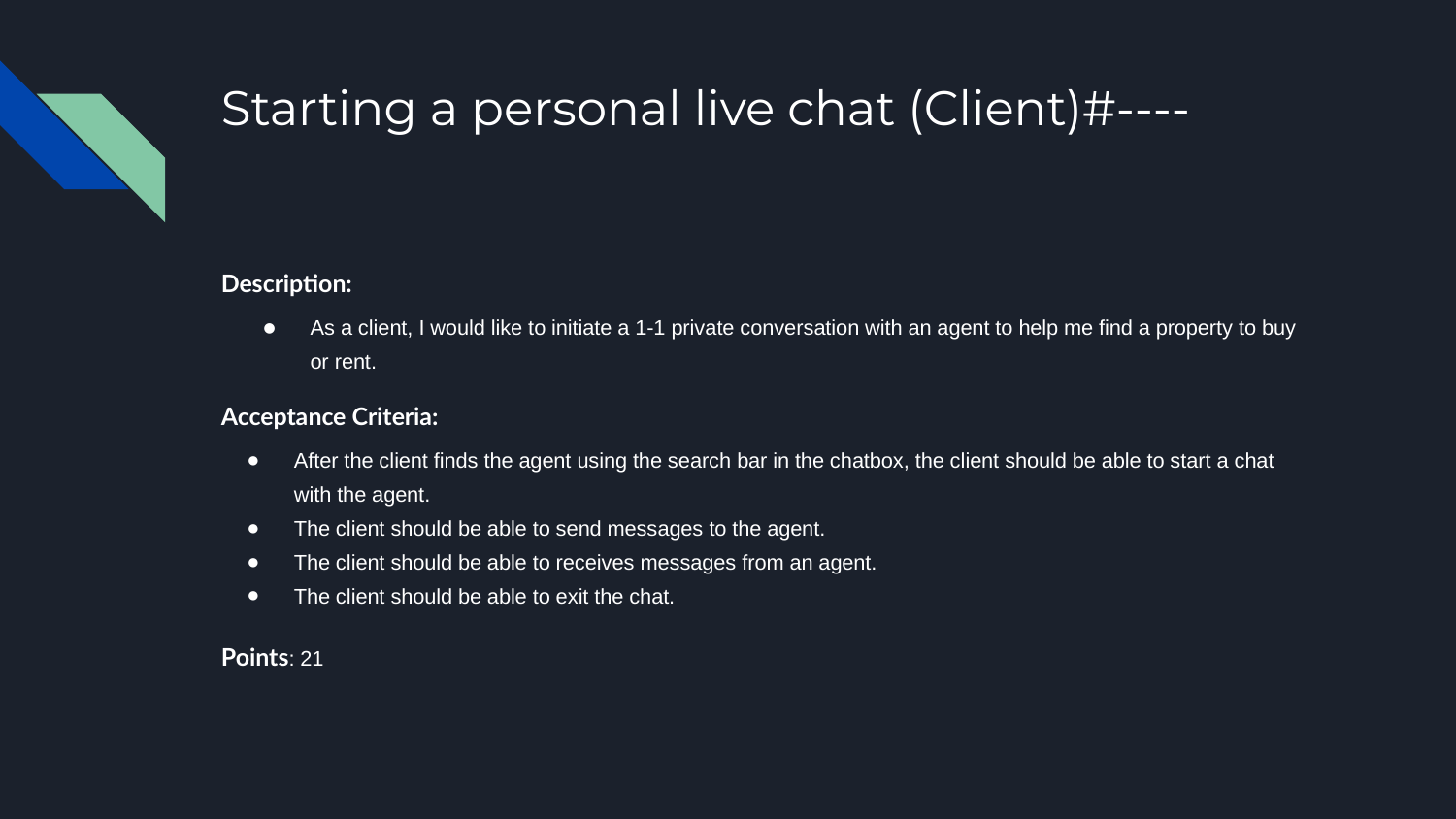

# Starting a personal live chat (Client)#----
Description:
As a client, I would like to initiate a 1-1 private conversation with an agent to help me find a property to buy or rent.
Acceptance Criteria:
After the client finds the agent using the search bar in the chatbox, the client should be able to start a chat with the agent.
The client should be able to send messages to the agent.
The client should be able to receives messages from an agent.
The client should be able to exit the chat.
Points: 21